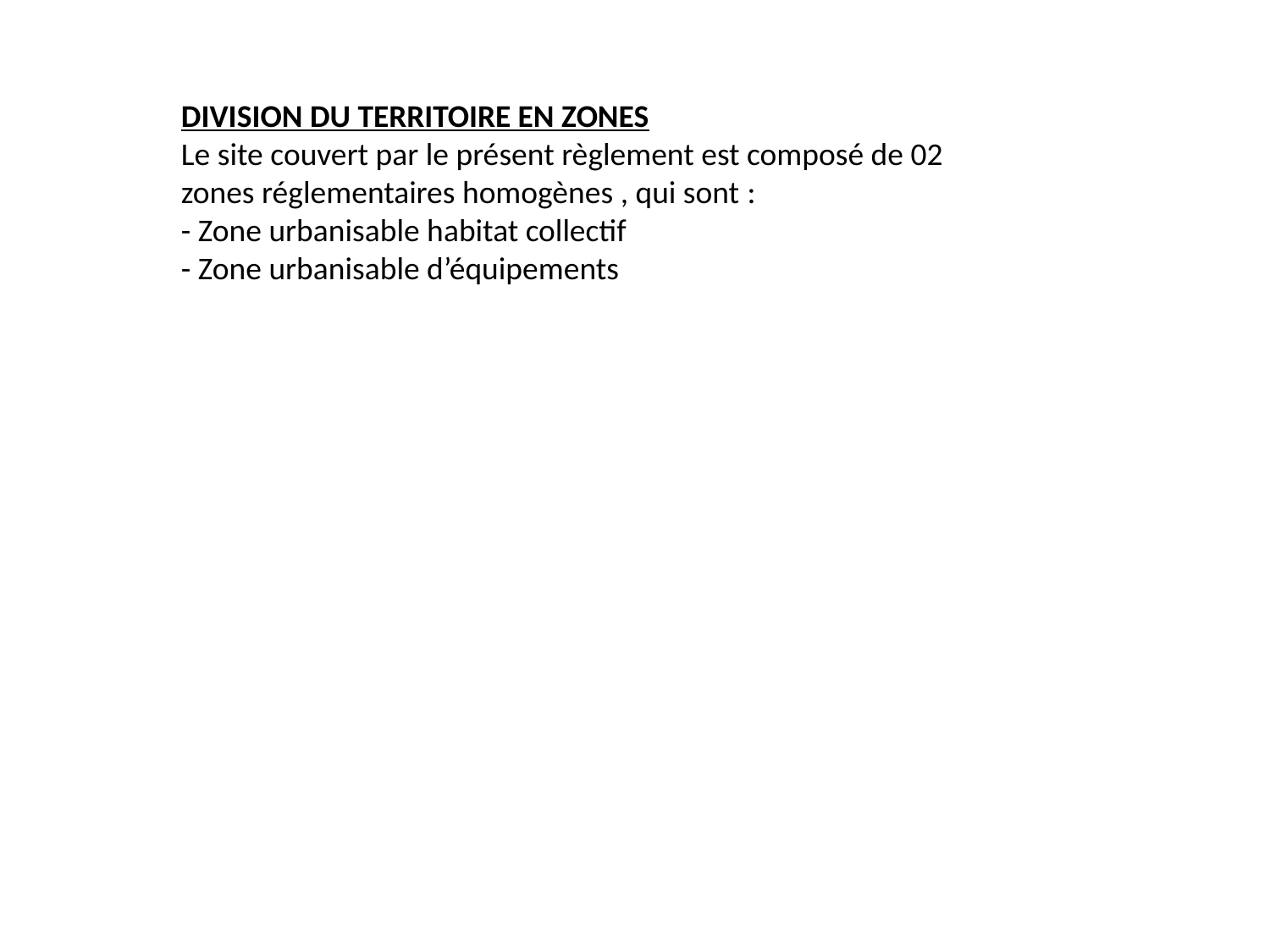

DIVISION DU TERRITOIRE EN ZONES
Le site couvert par le présent règlement est composé de 02 zones réglementaires homogènes , qui sont :
- Zone urbanisable habitat collectif
- Zone urbanisable d’équipements